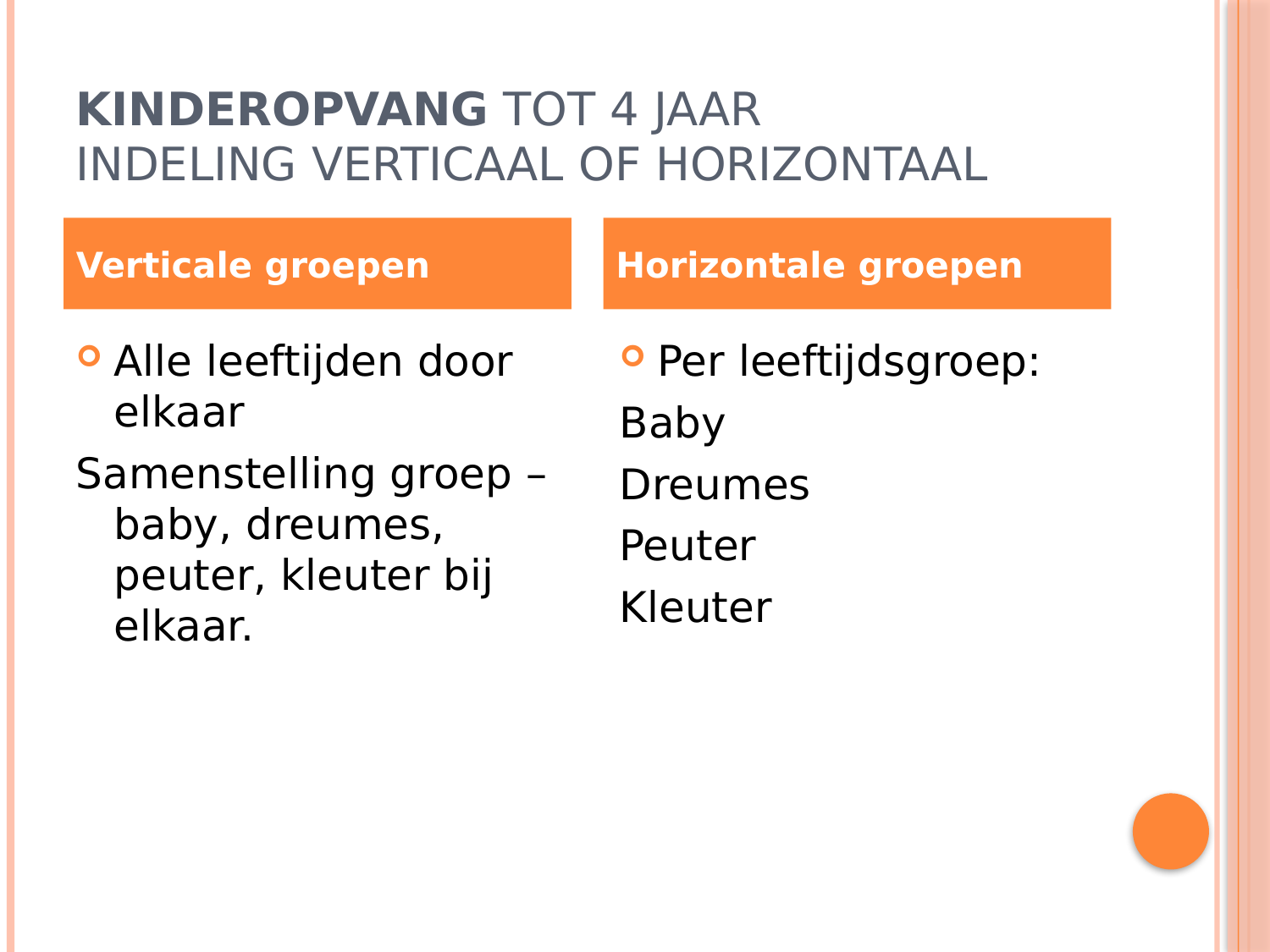

# Kinderopvang tot 4 jaar Indeling Verticaal of Horizontaal
Verticale groepen
Horizontale groepen
Alle leeftijden door elkaar
Samenstelling groep – baby, dreumes, peuter, kleuter bij elkaar.

Per leeftijdsgroep:
Baby
Dreumes
Peuter
Kleuter